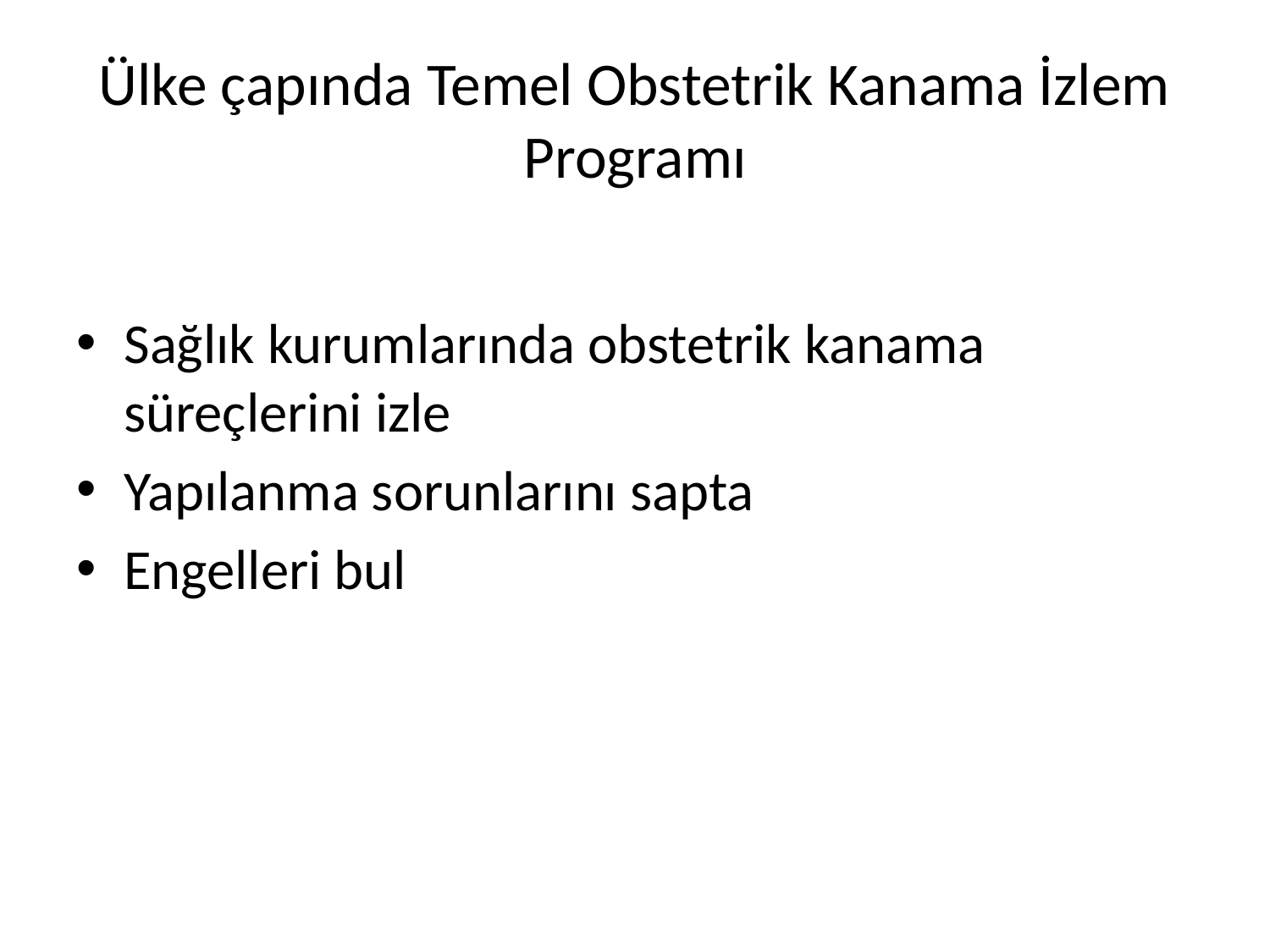

# Ülke çapında Temel Obstetrik Kanama İzlem Programı

Sağlık kurumlarında obstetrik kanama süreçlerini izle
Yapılanma sorunlarını sapta
Engelleri bul